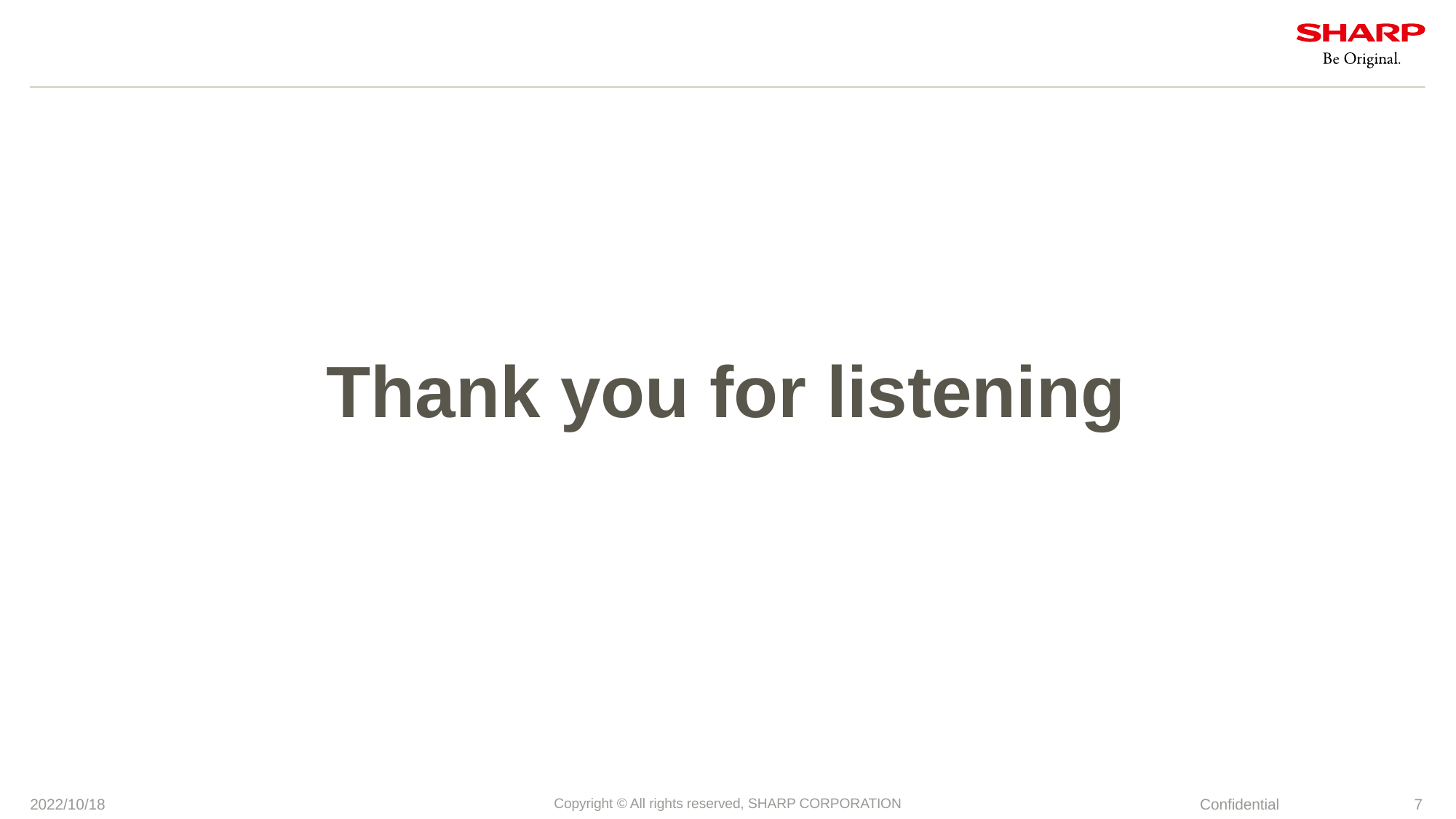

Thank you for listening
Confidential
2022/10/18
Copyright © All rights reserved, SHARP CORPORATION
7